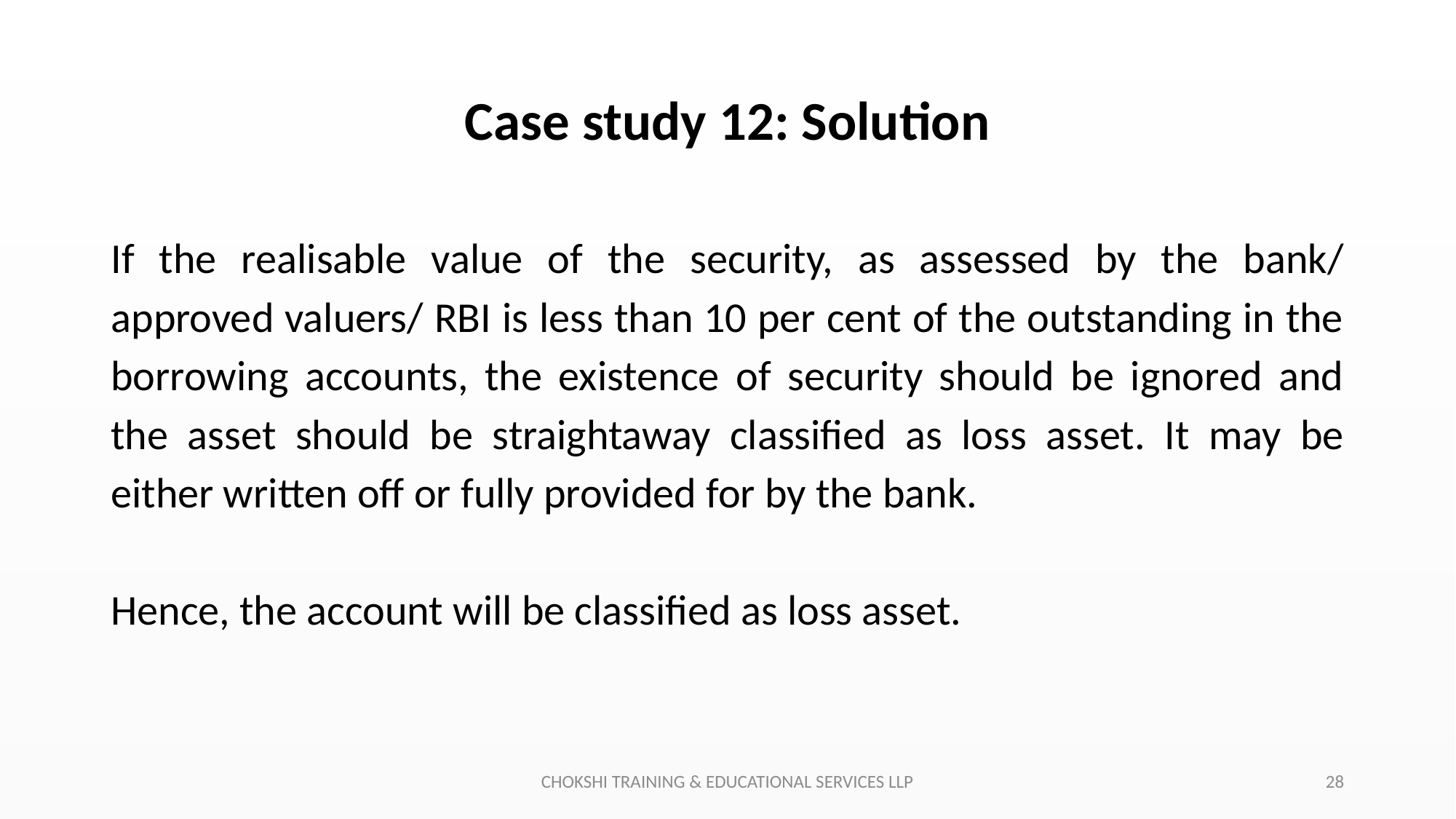

# Case study 12: Solution
If the realisable value of the security, as assessed by the bank/ approved valuers/ RBI is less than 10 per cent of the outstanding in the borrowing accounts, the existence of security should be ignored and the asset should be straightaway classified as loss asset. It may be either written off or fully provided for by the bank.

Hence, the account will be classified as loss asset.

CHOKSHI TRAINING & EDUCATIONAL SERVICES LLP
28